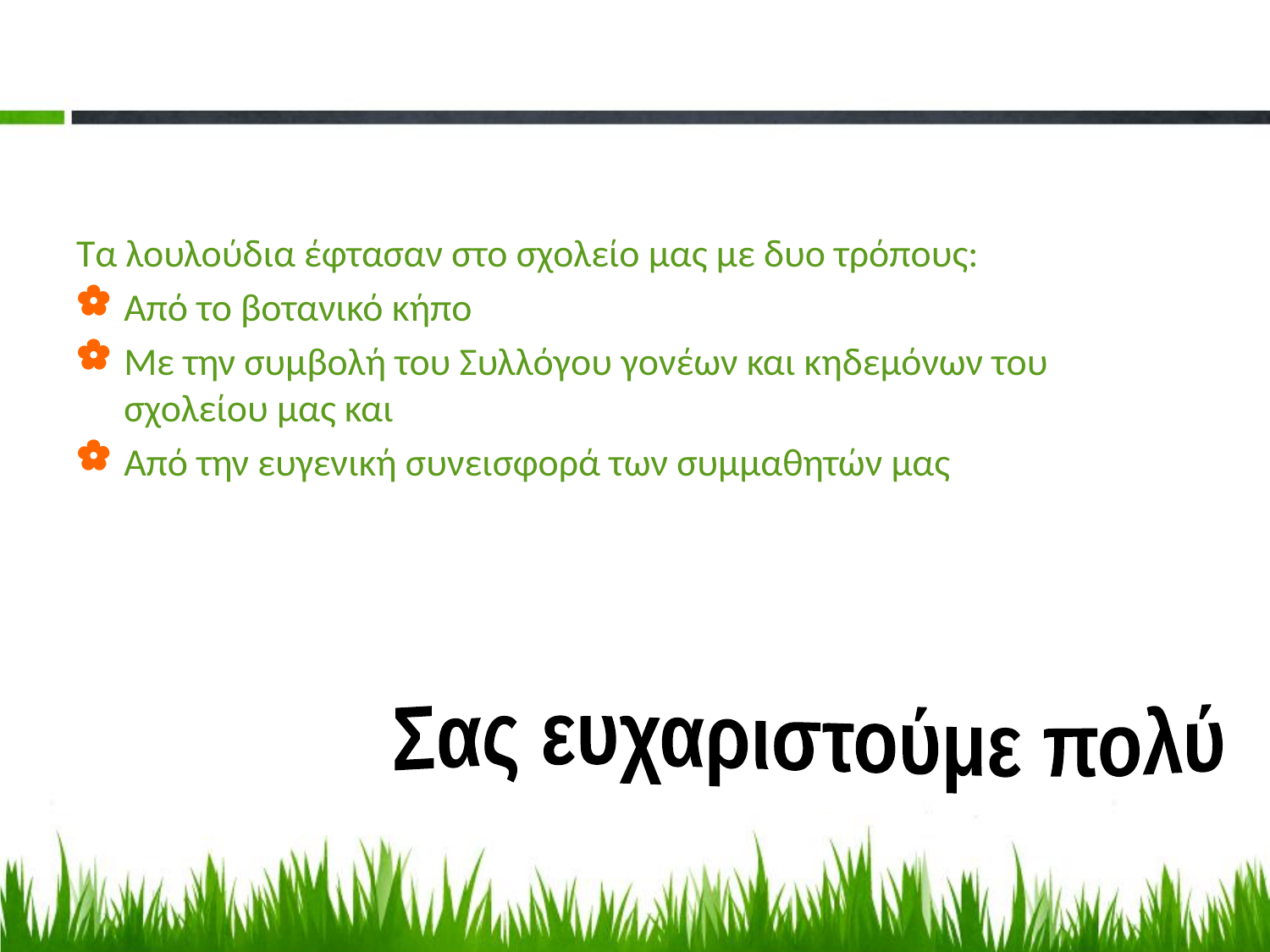

#
Τα λουλούδια έφτασαν στο σχολείο μας με δυο τρόπους:
Από το βοτανικό κήπο
Με την συμβολή του Συλλόγου γονέων και κηδεμόνων του σχολείου μας και
Από την ευγενική συνεισφορά των συμμαθητών μας
Σας ευχαριστούμε πολύ